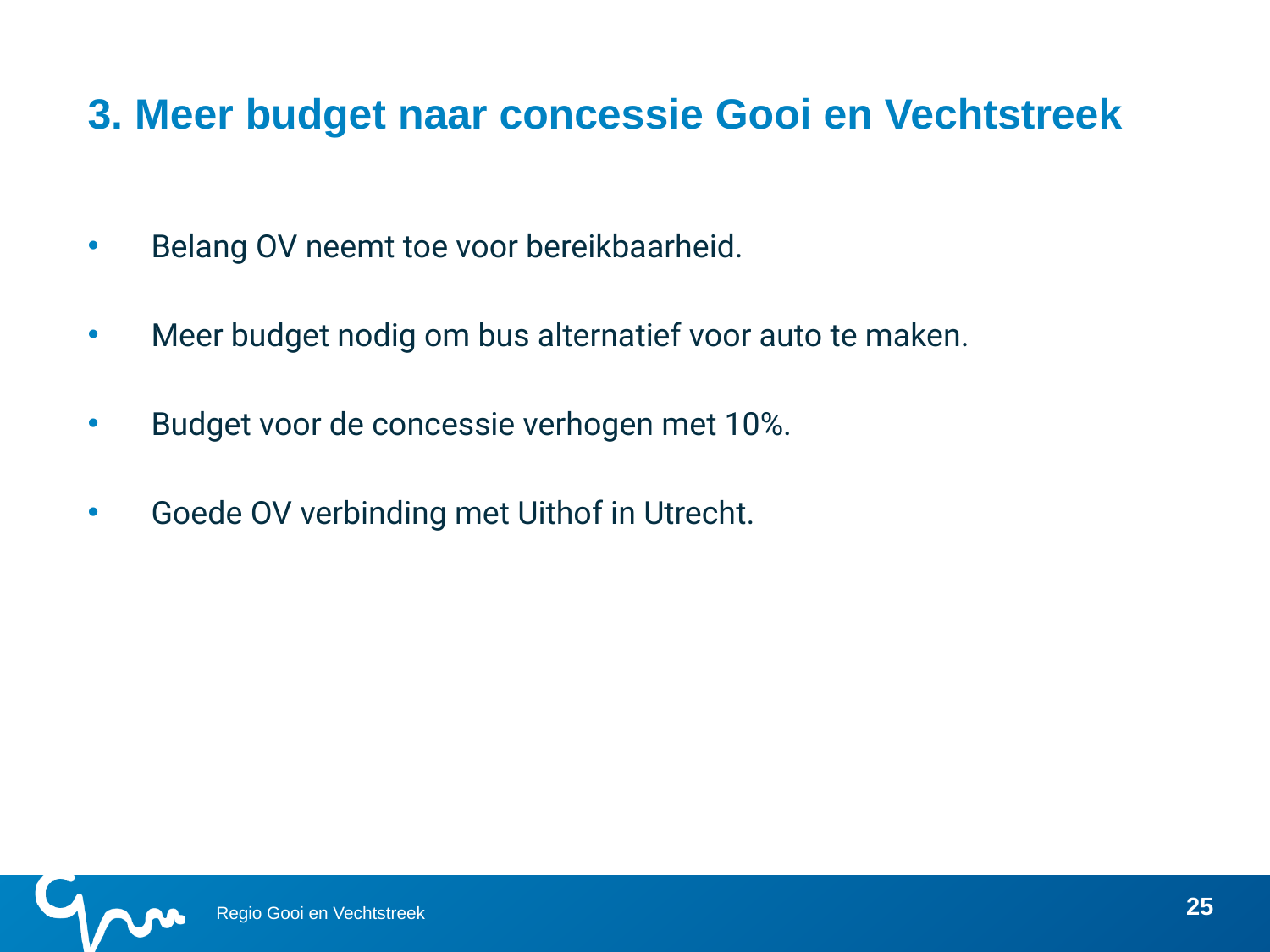

# 3. Meer budget naar concessie Gooi en Vechtstreek
Belang OV neemt toe voor bereikbaarheid.

Meer budget nodig om bus alternatief voor auto te maken.

Budget voor de concessie verhogen met 10%.

Goede OV verbinding met Uithof in Utrecht.